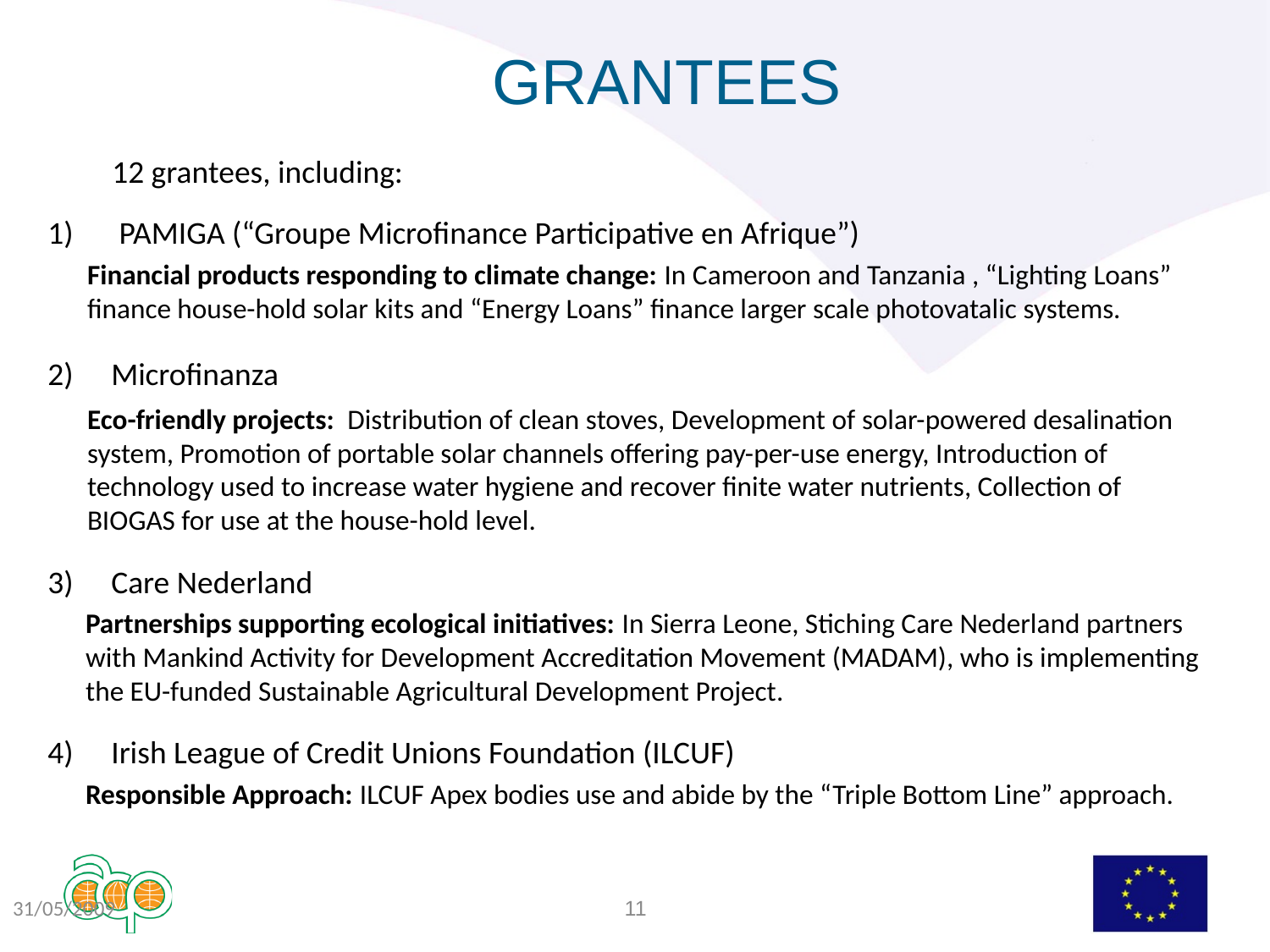

# Grantees
12 grantees, including:
PAMIGA (“Groupe Microfinance Participative en Afrique”)
Financial products responding to climate change: In Cameroon and Tanzania , “Lighting Loans” finance house-hold solar kits and “Energy Loans” finance larger scale photovatalic systems.
Microfinanza
Eco-friendly projects:  Distribution of clean stoves, Development of solar-powered desalination system, Promotion of portable solar channels offering pay-per-use energy, Introduction of technology used to increase water hygiene and recover finite water nutrients, Collection of BIOGAS for use at the house-hold level.
Care Nederland
Partnerships supporting ecological initiatives: In Sierra Leone, Stiching Care Nederland partners with Mankind Activity for Development Accreditation Movement (MADAM), who is implementing the EU-funded Sustainable Agricultural Development Project.
Irish League of Credit Unions Foundation (ILCUF)
Responsible Approach: ILCUF Apex bodies use and abide by the “Triple Bottom Line” approach.

31/05/2009
11